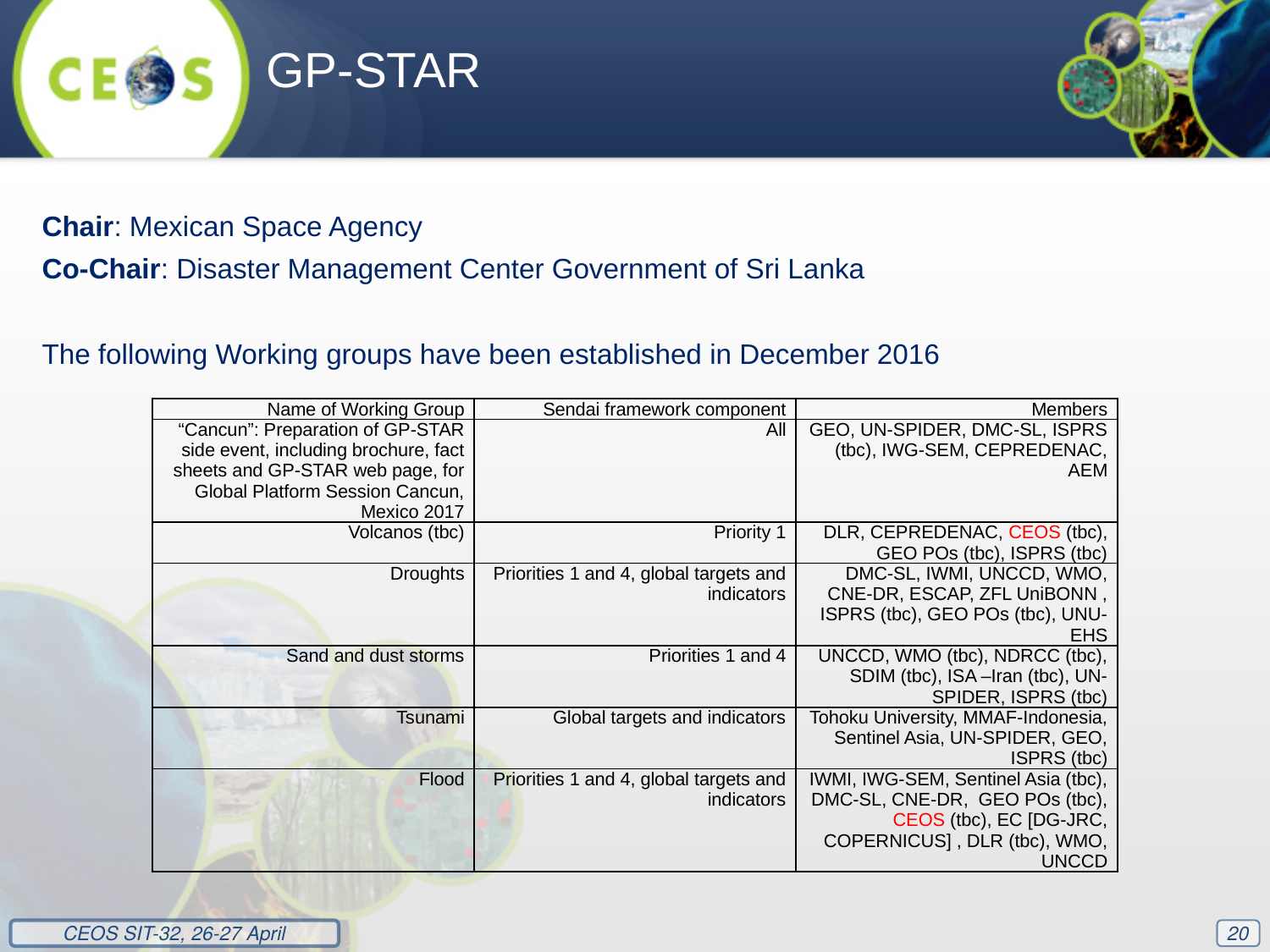

GP-STAR
Chair: Mexican Space Agency
Co-Chair: Disaster Management Center Government of Sri Lanka

The following Working groups have been established in December 2016
| Name of Working Group | Sendai framework component | Members |
| --- | --- | --- |
| “Cancun”: Preparation of GP-STAR side event, including brochure, fact sheets and GP-STAR web page, for Global Platform Session Cancun, Mexico 2017 | All | GEO, UN-SPIDER, DMC-SL, ISPRS (tbc), IWG-SEM, CEPREDENAC, AEM |
| Volcanos (tbc) | Priority 1 | DLR, CEPREDENAC, CEOS (tbc), GEO POs (tbc), ISPRS (tbc) |
| Droughts | Priorities 1 and 4, global targets and indicators | DMC-SL, IWMI, UNCCD, WMO, CNE-DR, ESCAP, ZFL UniBONN , ISPRS (tbc), GEO POs (tbc), UNU-EHS |
| Sand and dust storms | Priorities 1 and 4 | UNCCD, WMO (tbc), NDRCC (tbc), SDIM (tbc), ISA –Iran (tbc), UN-SPIDER, ISPRS (tbc) |
| Tsunami | Global targets and indicators | Tohoku University, MMAF-Indonesia, Sentinel Asia, UN-SPIDER, GEO, ISPRS (tbc) |
| Flood | Priorities 1 and 4, global targets and indicators | IWMI, IWG-SEM, Sentinel Asia (tbc), DMC-SL, CNE-DR, GEO POs (tbc), CEOS (tbc), EC [DG-JRC, COPERNICUS] , DLR (tbc), WMO, UNCCD |
20